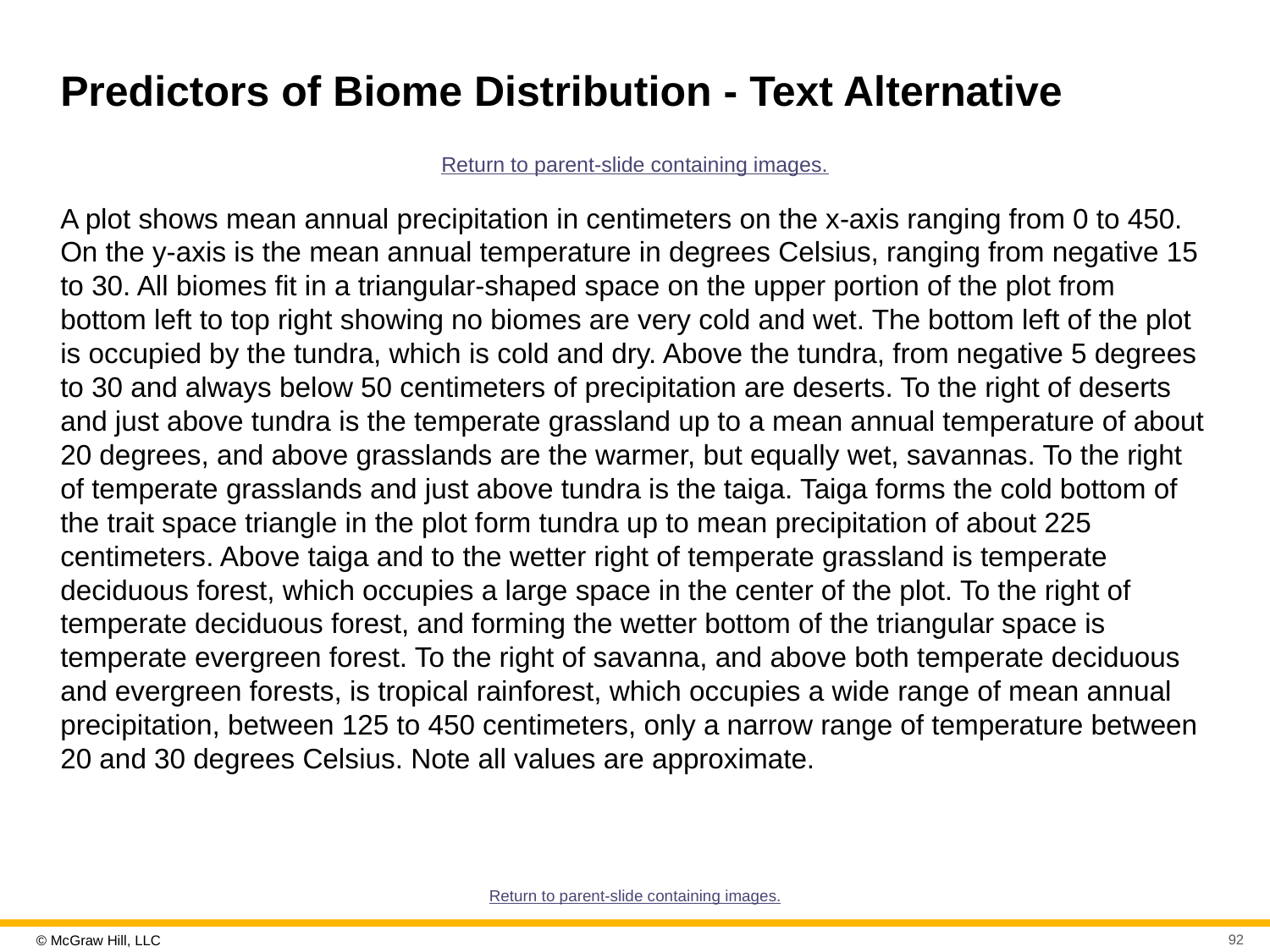

# Predictors of Biome Distribution - Text Alternative
Return to parent-slide containing images.
A plot shows mean annual precipitation in centimeters on the x-axis ranging from 0 to 450. On the y-axis is the mean annual temperature in degrees Celsius, ranging from negative 15 to 30. All biomes fit in a triangular-shaped space on the upper portion of the plot from bottom left to top right showing no biomes are very cold and wet. The bottom left of the plot is occupied by the tundra, which is cold and dry. Above the tundra, from negative 5 degrees to 30 and always below 50 centimeters of precipitation are deserts. To the right of deserts and just above tundra is the temperate grassland up to a mean annual temperature of about 20 degrees, and above grasslands are the warmer, but equally wet, savannas. To the right of temperate grasslands and just above tundra is the taiga. Taiga forms the cold bottom of the trait space triangle in the plot form tundra up to mean precipitation of about 225 centimeters. Above taiga and to the wetter right of temperate grassland is temperate deciduous forest, which occupies a large space in the center of the plot. To the right of temperate deciduous forest, and forming the wetter bottom of the triangular space is temperate evergreen forest. To the right of savanna, and above both temperate deciduous and evergreen forests, is tropical rainforest, which occupies a wide range of mean annual precipitation, between 125 to 450 centimeters, only a narrow range of temperature between 20 and 30 degrees Celsius. Note all values are approximate.
Return to parent-slide containing images.
92